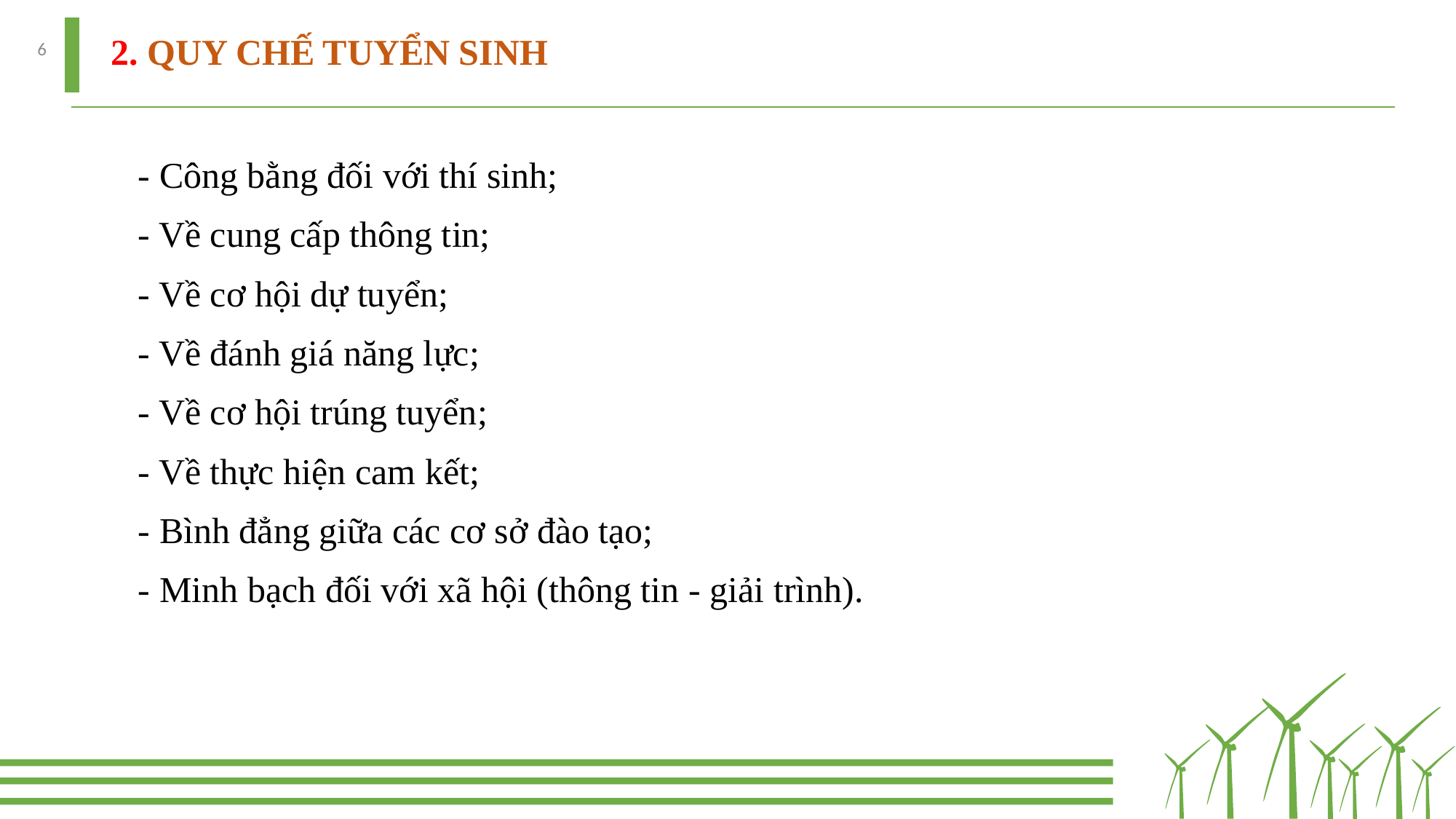

# 2. QUY CHẾ TUYỂN SINH
6
- Công bằng đối với thí sinh;
- Về cung cấp thông tin;
- Về cơ hội dự tuyển;
- Về đánh giá năng lực;
- Về cơ hội trúng tuyển;
- Về thực hiện cam kết;
- Bình đẳng giữa các cơ sở đào tạo;
- Minh bạch đối với xã hội (thông tin - giải trình).